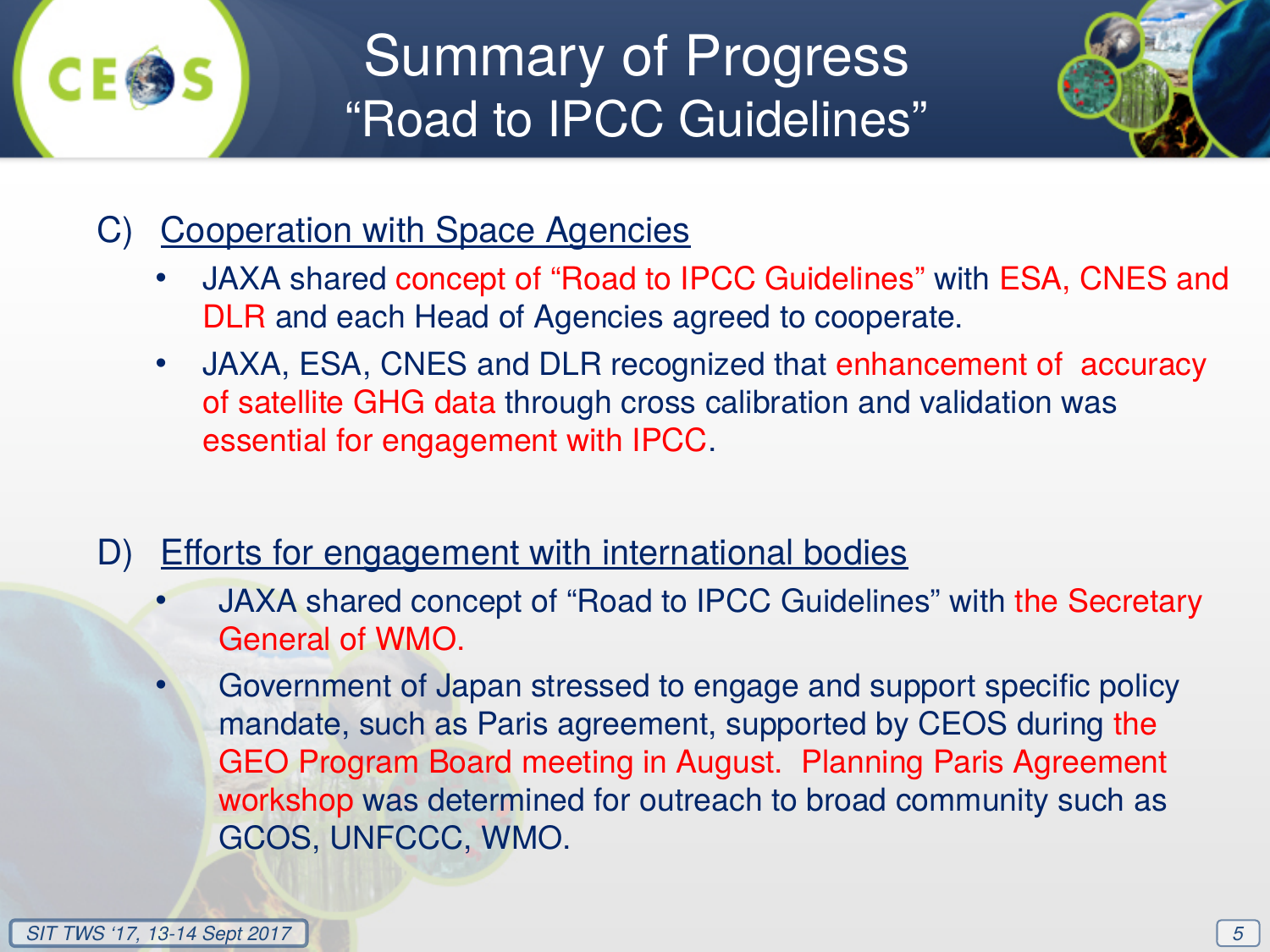

Summary of Progress
“Road to IPCC Guidelines”
Cooperation with Space Agencies
JAXA shared concept of “Road to IPCC Guidelines” with ESA, CNES and DLR and each Head of Agencies agreed to cooperate.
JAXA, ESA, CNES and DLR recognized that enhancement of  accuracy of satellite GHG data through cross calibration and validation was essential for engagement with IPCC.

Efforts for engagement with international bodies
JAXA shared concept of “Road to IPCC Guidelines” with the Secretary General of WMO.
Government of Japan stressed to engage and support specific policy mandate, such as Paris agreement, supported by CEOS during the GEO Program Board meeting in August.  Planning Paris Agreement workshop was determined for outreach to broad community such as GCOS, UNFCCC, WMO.

5